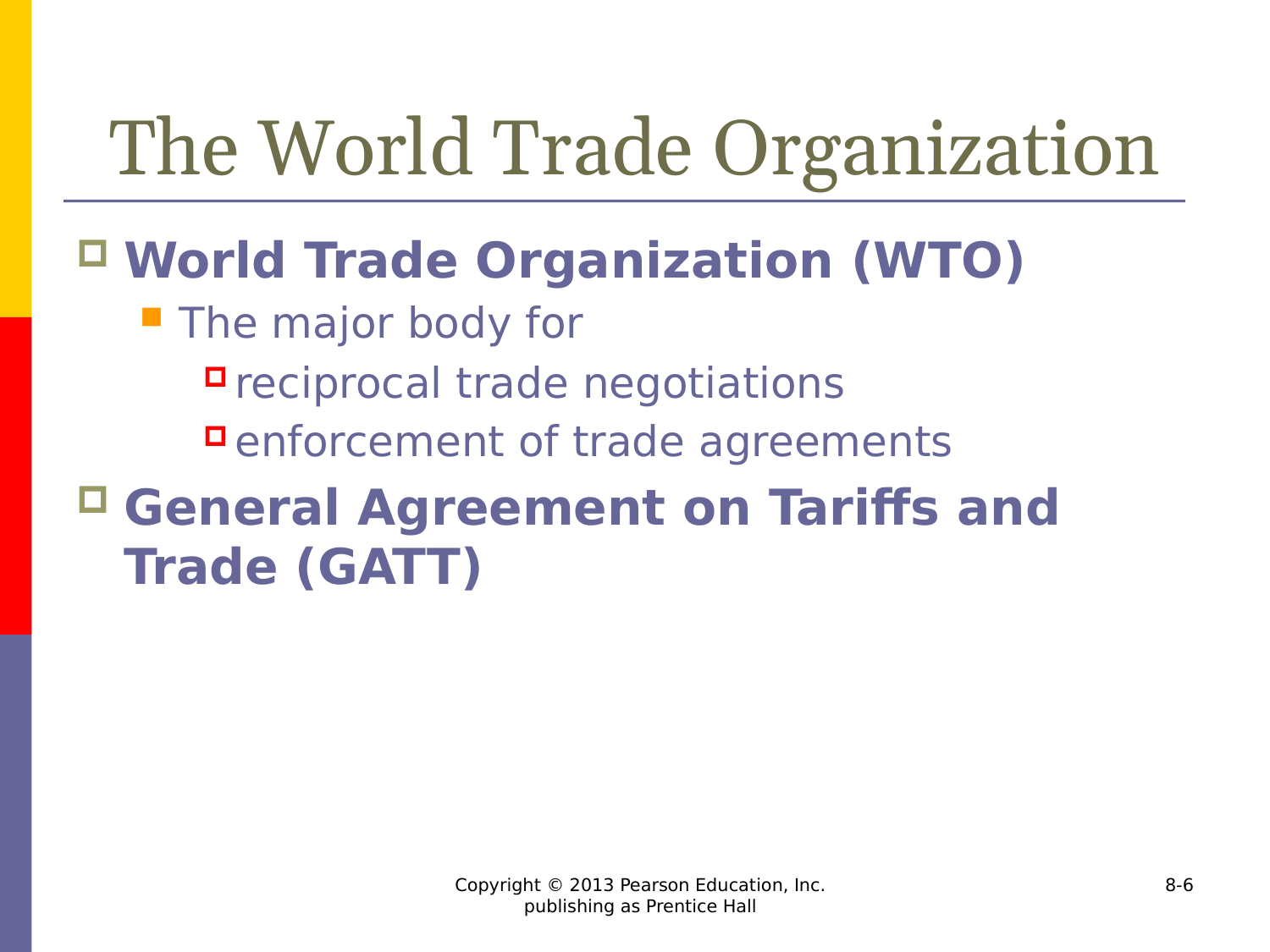

# The World Trade Organization
World Trade Organization (WTO)
The major body for
reciprocal trade negotiations
enforcement of trade agreements
General Agreement on Tariffs and Trade (GATT)
Copyright © 2013 Pearson Education, Inc. publishing as Prentice Hall
8-6